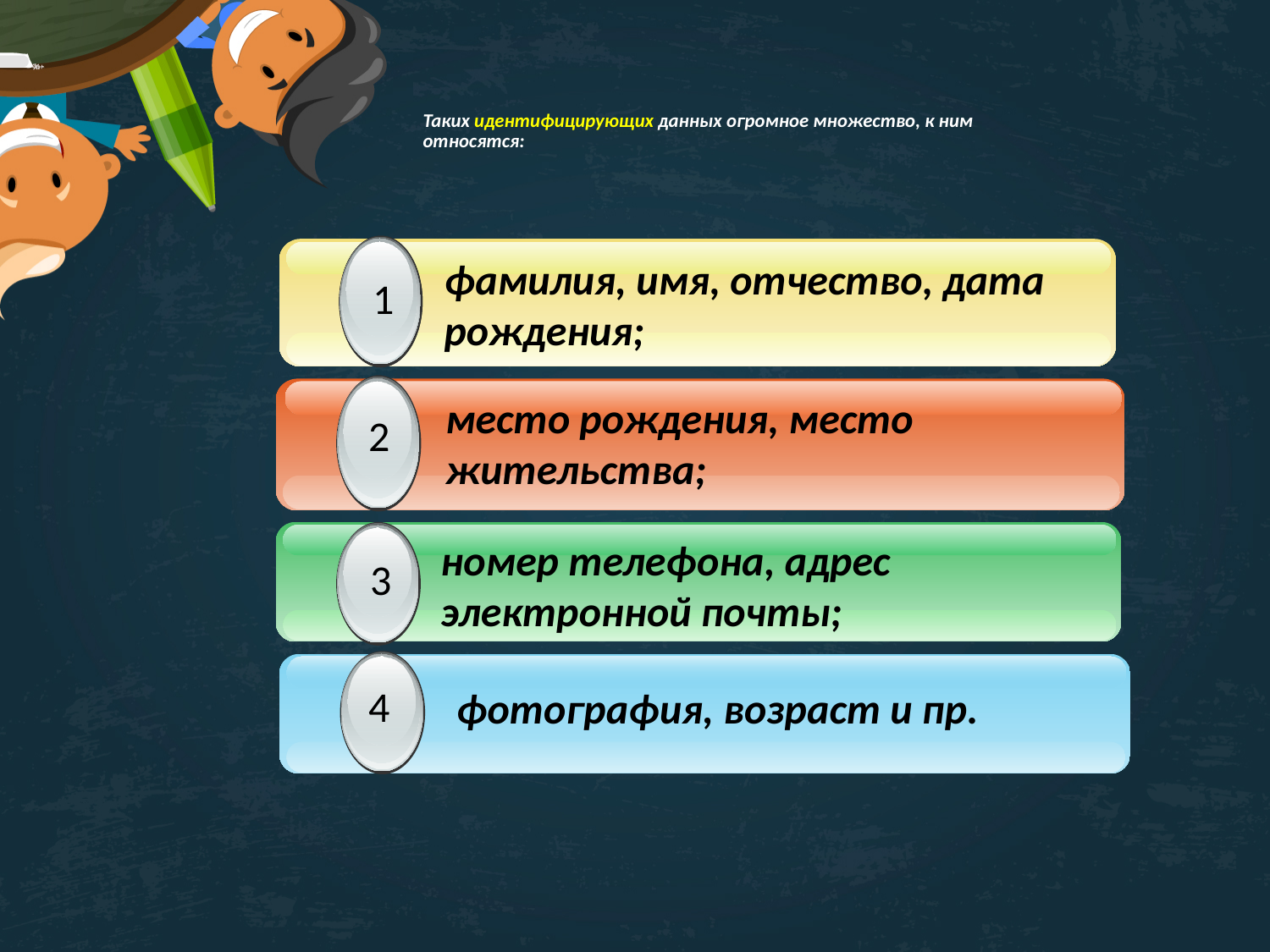

# Таких идентифицирующих данных огромное множество, к ним относятся:

1

1

фамилия, имя, отчество, дата рождения;

1

2

место рождения, место жительства;

3

номер телефона, адрес электронной почты;

4

фотография, возраст и пр.